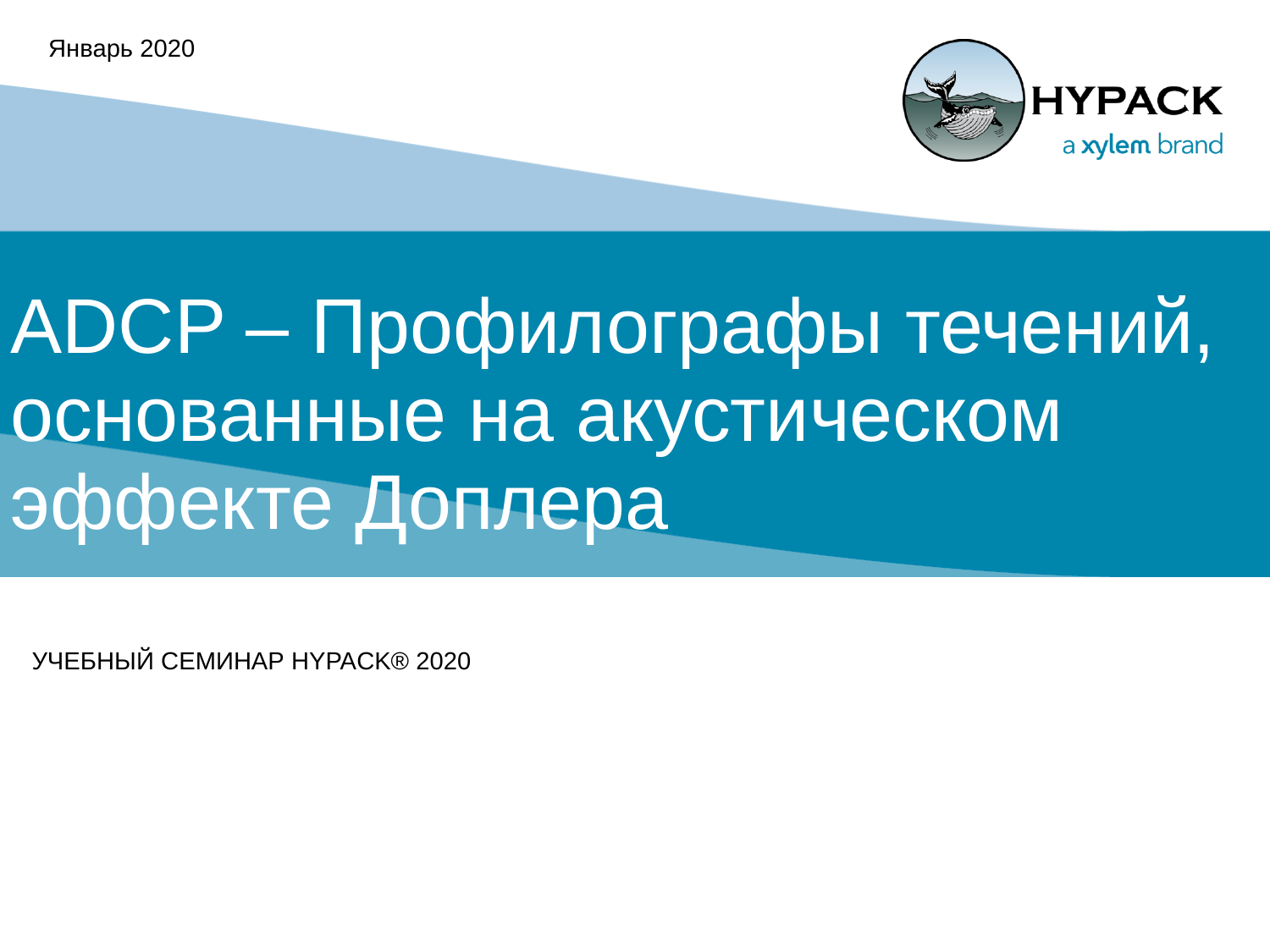

Январь 2020
# ADCP – Профилографы течений, основанные на акустическом эффекте Доплера
Учебный Семинар HYPACK® 2020